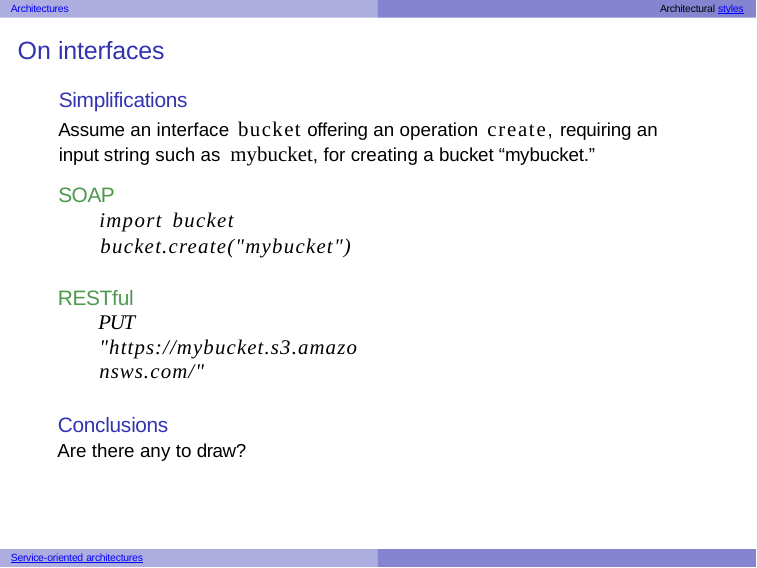

Architectures	Architectural styles
# On interfaces
Simplifications
Assume an interface bucket offering an operation create, requiring an input string such as mybucket, for creating a bucket “mybucket.”
SOAP
import bucket bucket.create("mybucket")

RESTful
PUT "https://mybucket.s3.amazonsws.com/"

Conclusions
Are there any to draw?

Service-oriented architectures